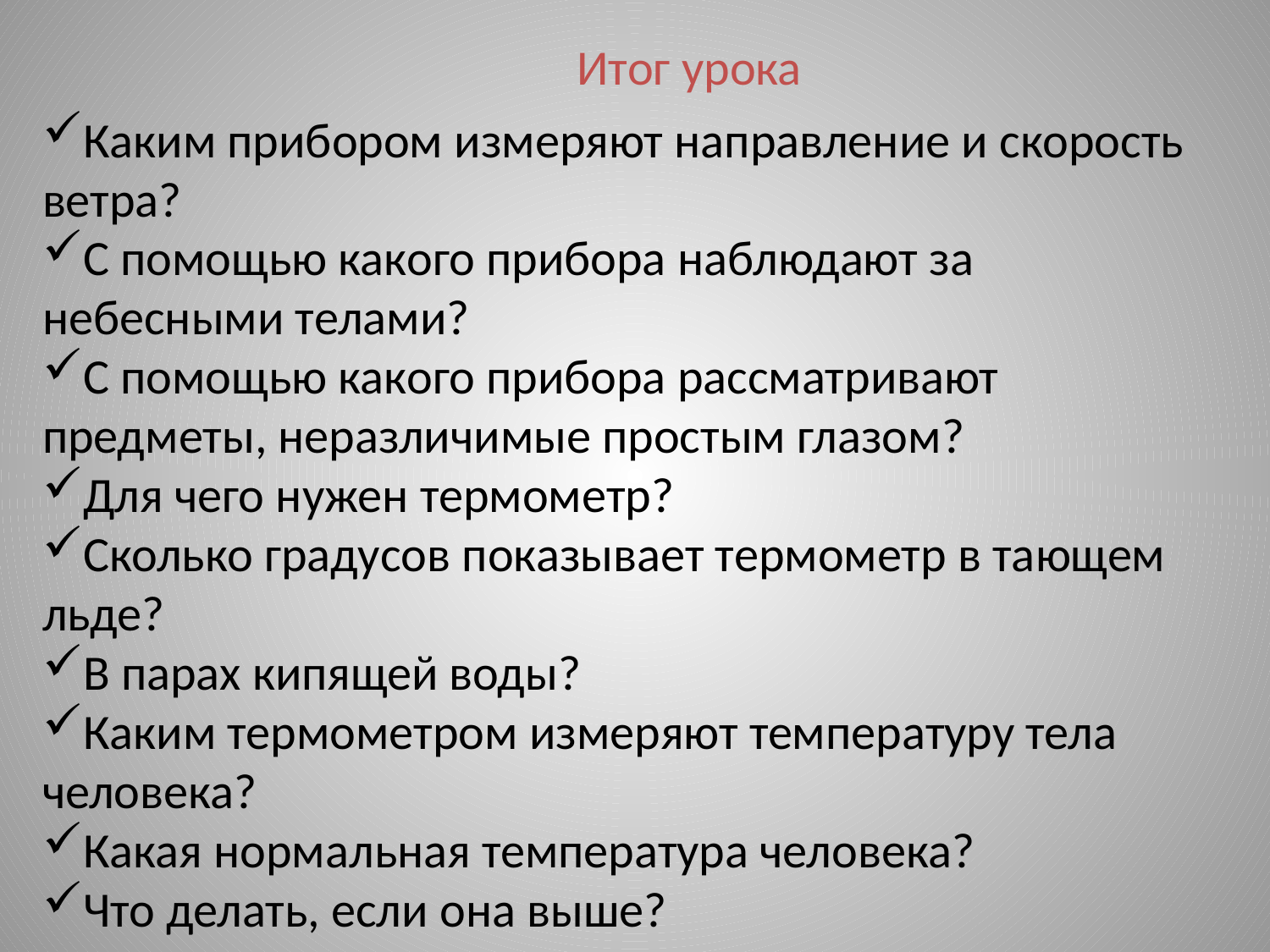

Итог урока

Каким прибором измеряют направление и скорость ветра?
С помощью какого прибора наблюдают за небесными телами?
С помощью какого прибора рассматривают предметы, неразличимые простым глазом?
Для чего нужен термометр?
Сколько градусов показывает термометр в тающем льде?
В парах кипящей воды?
Каким термометром измеряют температуру тела человека?
Какая нормальная температура человека?
Что делать, если она выше?